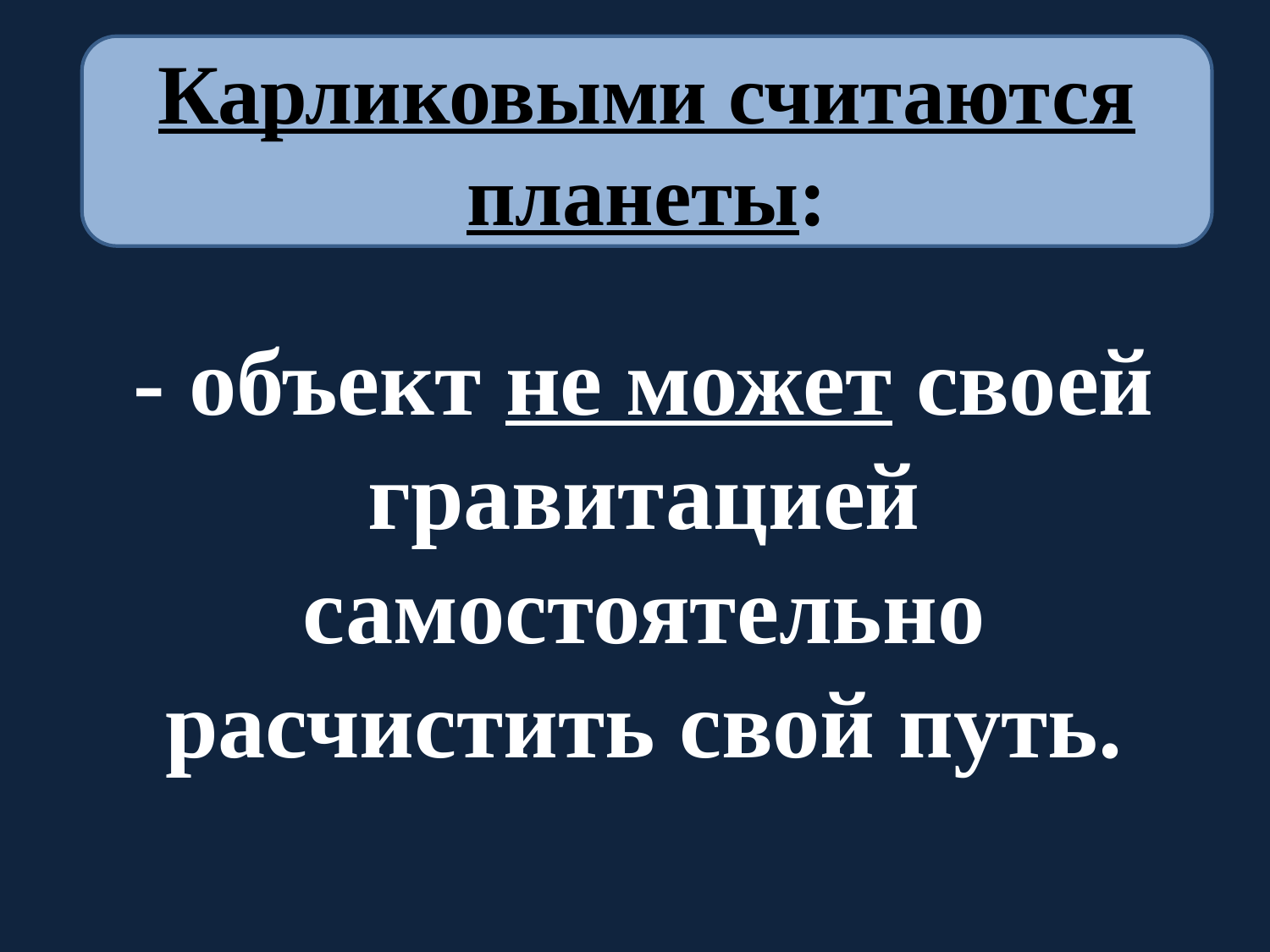

Карликовыми считаются планеты:
# - объект не может своей гравитацией самостоятельно расчистить свой путь.